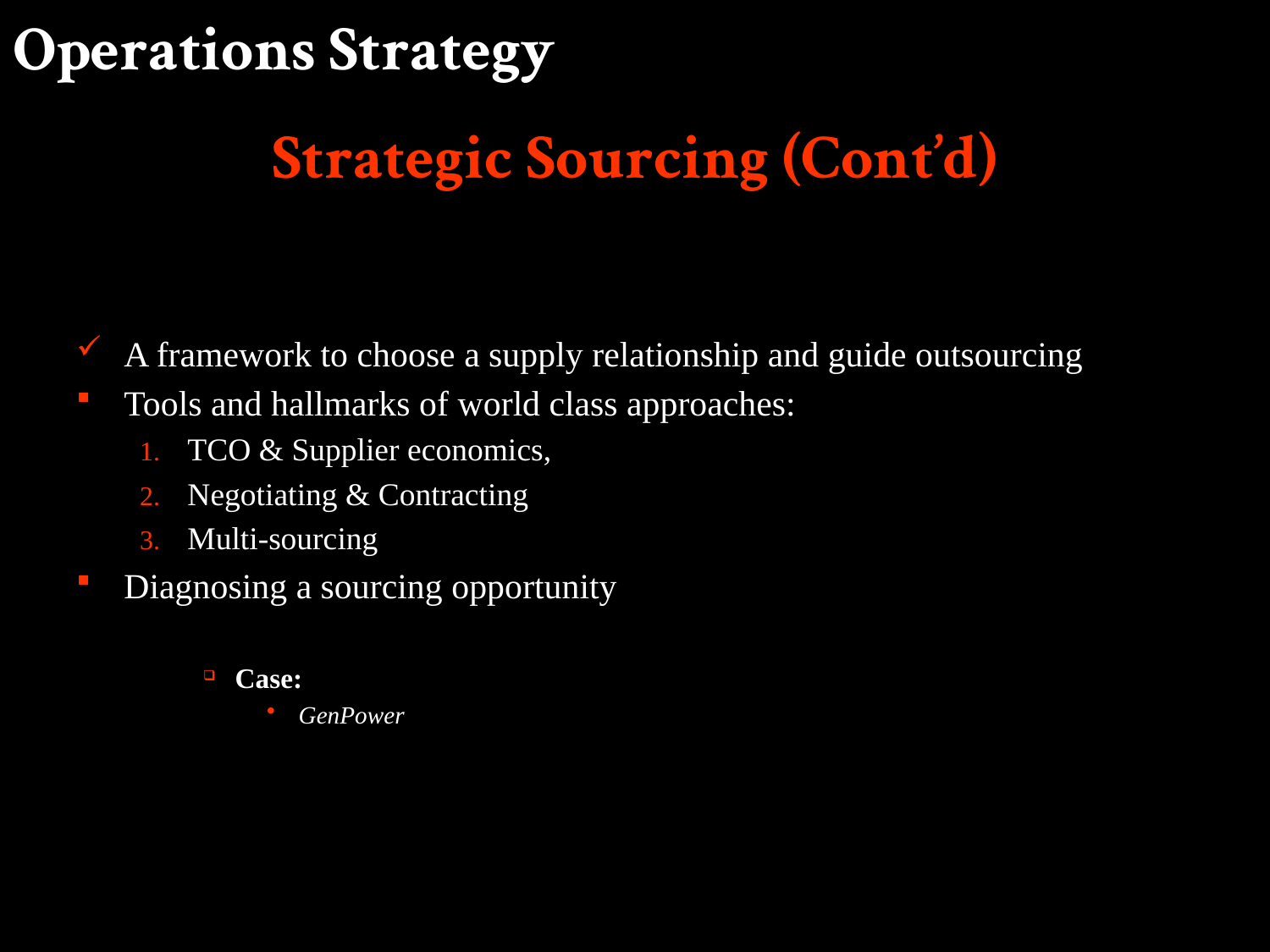

Operations Strategy
Strategic Sourcing (Cont’d)
A framework to choose a supply relationship and guide outsourcing
Tools and hallmarks of world class approaches:
TCO & Supplier economics,
Negotiating & Contracting
Multi-sourcing
Diagnosing a sourcing opportunity

Case:
GenPower